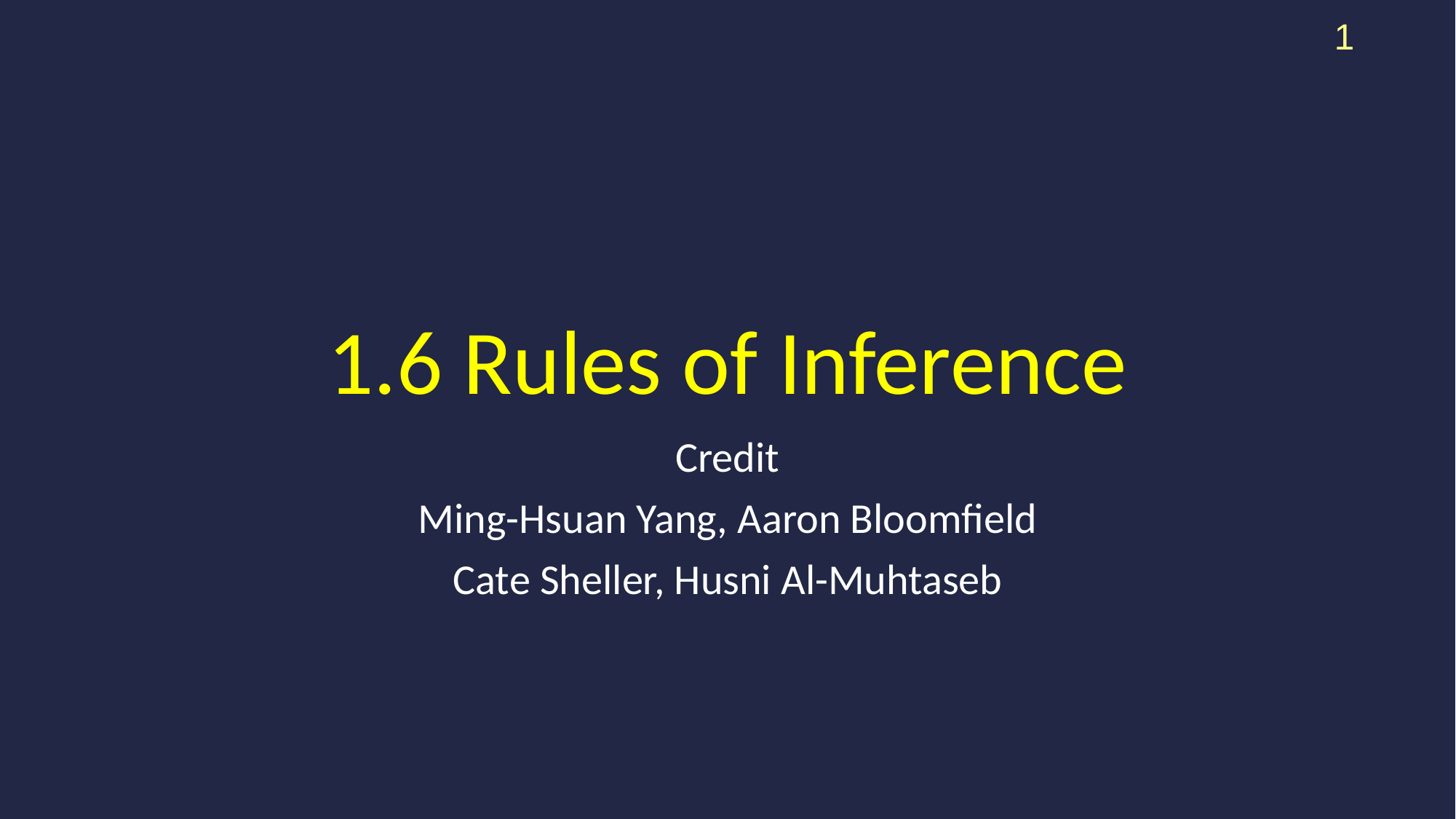

1
# 1.6 Rules of Inference
Credit
Ming-Hsuan Yang, Aaron Bloomfield
Cate Sheller, Husni Al-Muhtaseb